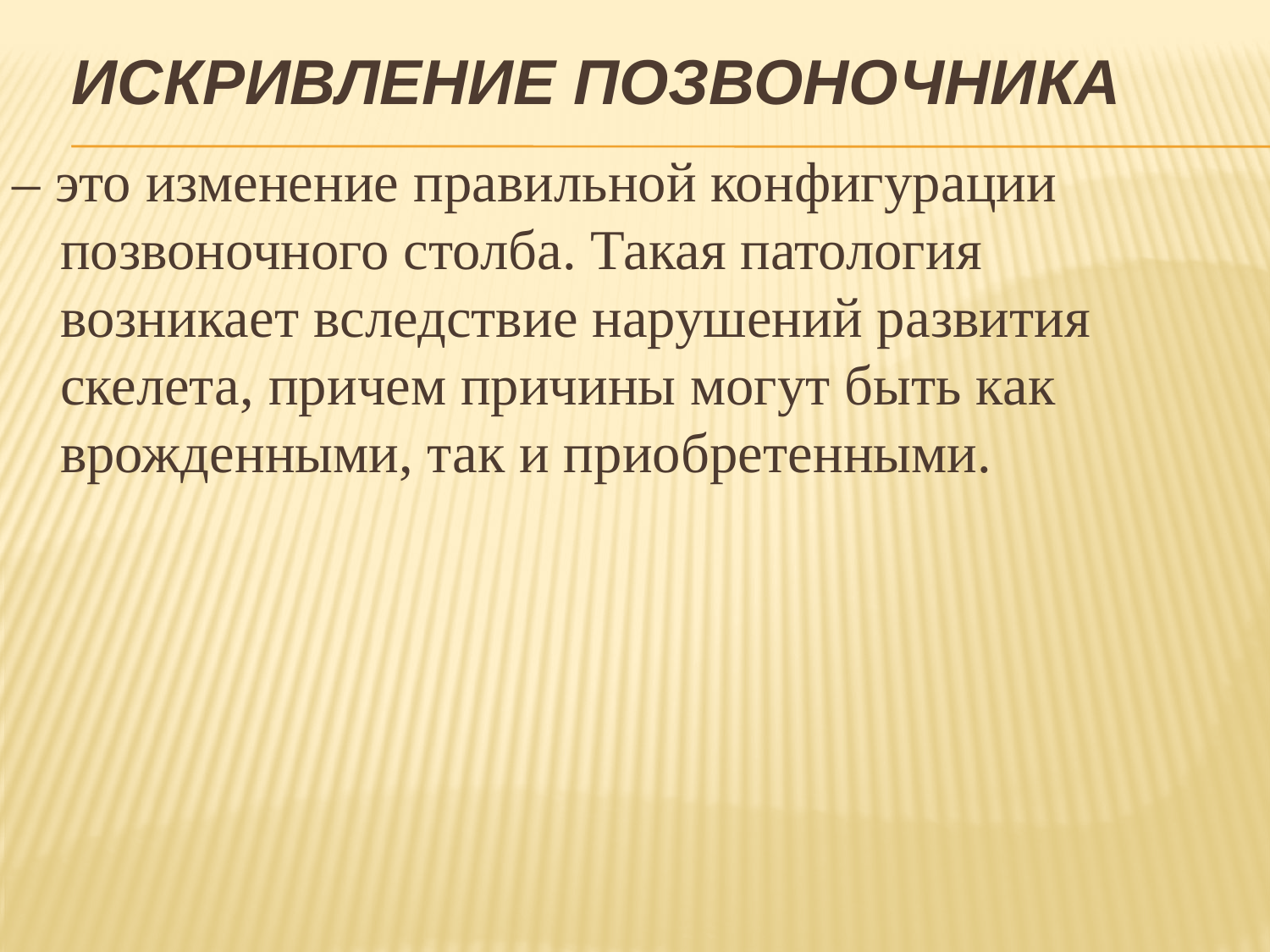

# Искривление позвоночника
– это изменение правильной конфигурации позвоночного столба. Такая патология возникает вследствие нарушений развития скелета, причем причины могут быть как врожденными, так и приобретенными.